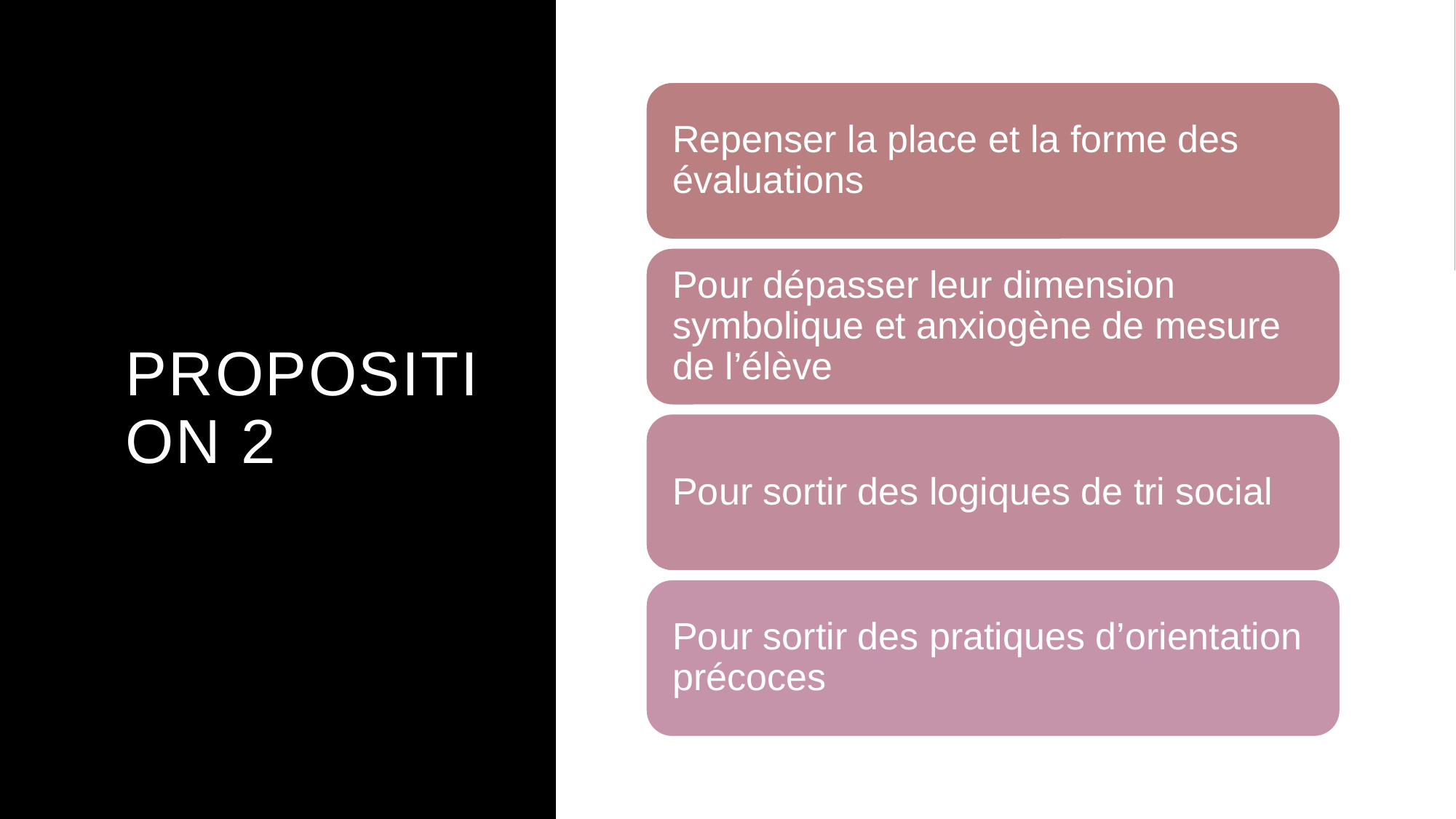

# Proposition 2
Repenser la place et la forme des évaluations
Pour dépasser leur dimension symbolique et anxiogène de mesure de l’élève
Pour sortir des logiques de tri social
Pour sortir des pratiques d’orientation précoces